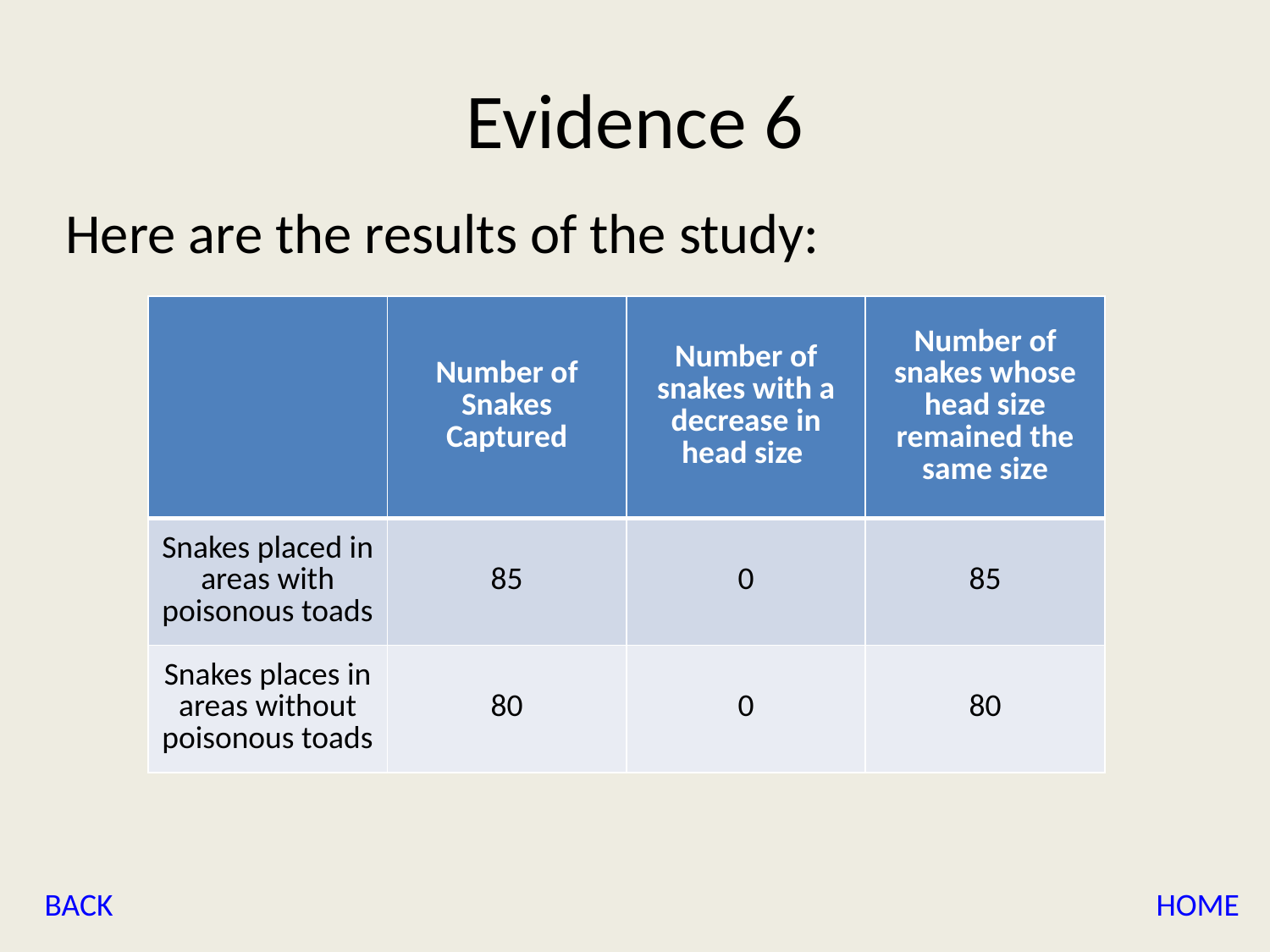

# Evidence 6
Here are the results of the study:

|  | Number of Snakes Captured | Number of snakes with a decrease in head size | Number of snakes whose head size remained the same size |
| --- | --- | --- | --- |
| Snakes placed in areas with poisonous toads | 85 | 0 | 85 |
| Snakes places in areas without poisonous toads | 80 | 0 | 80 |
BACK
HOME